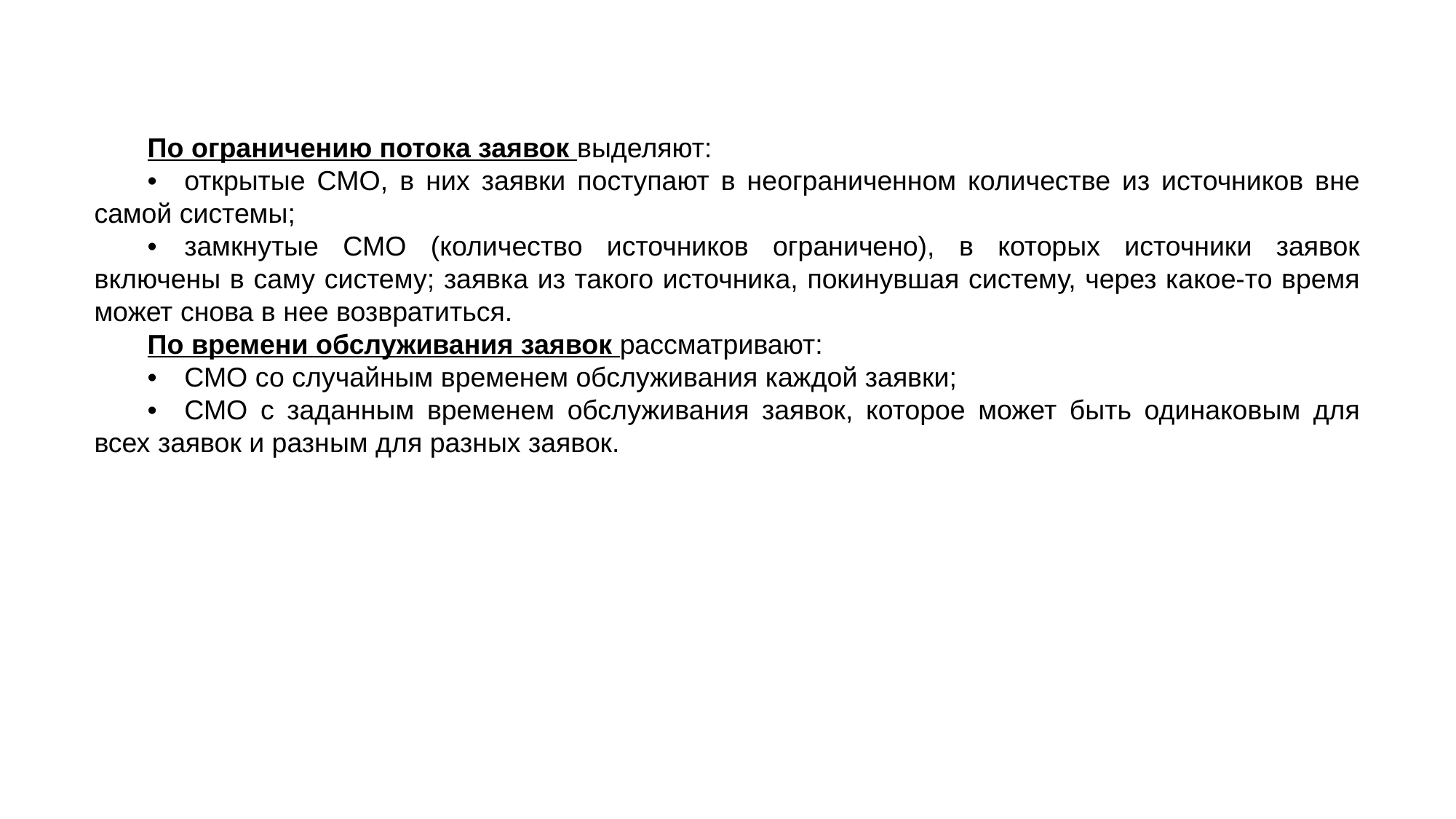

По ограничению потока заявок выделяют:
• открытые СМО, в них заявки поступают в неограниченном количестве из источников вне самой системы;
• замкнутые СМО (количество источников ограничено), в которых источники заявок включены в саму систему; заявка из такого источника, покинувшая систему, через какое‑то время может снова в нее возвратиться.
По времени обслуживания заявок рассматривают:
• СМО со случайным временем обслуживания каждой заявки;
• СМО с заданным временем обслуживания заявок, которое может быть одинаковым для всех заявок и разным для разных заявок.